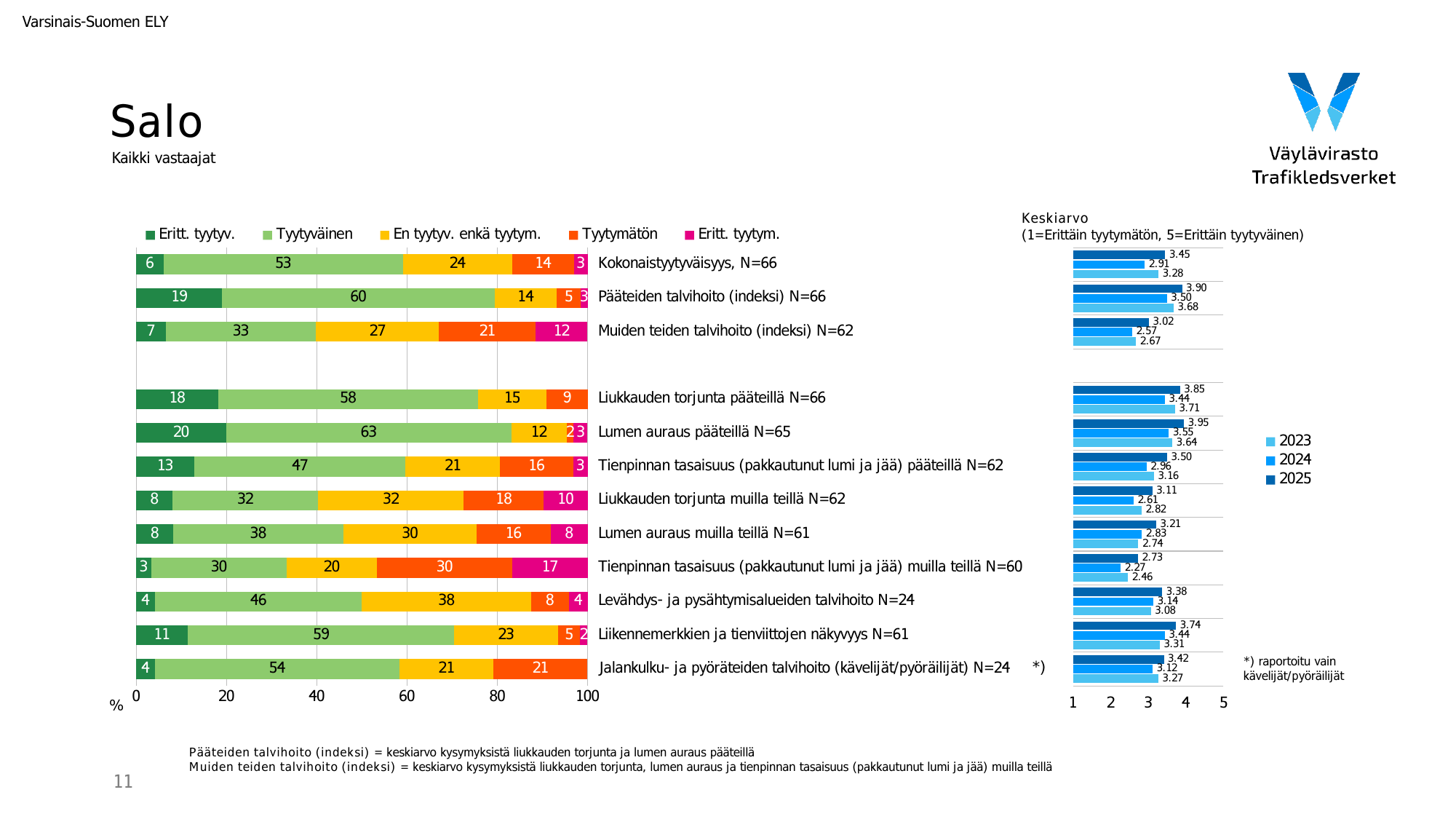

Varsinais-Suomen ELY
# Salo
Kaikki vastaajat
Keskiarvo
(1=Erittäin tyytymätön, 5=Erittäin tyytyväinen)

### Chart

| Category | Eritt. tyytyv. | Tyytyväinen | En tyytyv. enkä tyytym. | Tyytymätön | Eritt. tyytym. |
|---|---|---|---|---|---|
| Kokonaistyytyväisyys, N=66 | 6.060606 | 53.030303 | 24.242424 | 13.636364 | 3.030303 |
| Pääteiden talvihoito (indeksi) N=66 | 19.090909 | 60.3263405 | 13.7296035 | 5.3146854999999995 | 3.076923 |
| Muiden teiden talvihoito (indeksi) N=62 | 6.531523333333333 | 33.32099433333334 | 27.255420666666666 | 21.378459333333335 | 11.513602333333333 |
|  | None | None | None | None | None |
| Liukkauden torjunta pääteillä N=66 | 18.181818 | 57.575758 | 15.151515 | 9.090909 | None |
| Lumen auraus pääteillä N=65 | 20.0 | 63.076923 | 12.307692 | 1.538462 | 3.076923 |
| Tienpinnan tasaisuus (pakkautunut lumi ja jää) pääteillä N=62 | 12.903226 | 46.774194 | 20.967742 | 16.129032 | 3.225806 |
| Liukkauden torjunta muilla teillä N=62 | 8.064516 | 32.258065 | 32.258065 | 17.741935 | 9.677419 |
| Lumen auraus muilla teillä N=61 | 8.196721 | 37.704918 | 29.508197 | 16.393443 | 8.196721 |
| Tienpinnan tasaisuus (pakkautunut lumi ja jää) muilla teillä N=60 | 3.333333 | 30.0 | 20.0 | 30.0 | 16.666667 |
| Levähdys- ja pysähtymisalueiden talvihoito N=24 | 4.166667 | 45.833333 | 37.5 | 8.333333 | 4.166667 |
| Liikennemerkkien ja tienviittojen näkyvyys N=61 | 11.47541 | 59.016393 | 22.95082 | 4.918033 | 1.639344 |
| Jalankulku- ja pyöräteiden talvihoito (kävelijät/pyöräilijät) N=24 | 4.166667 | 54.166667 | 20.833333 | 20.833333 | None |

### Chart

| Category | 2025 | 2024 | 2023 |
|---|---|---|---|
*) raportoitu vain
kävelijät/pyöräilijät
*)
%
Pääteiden talvihoito (indeksi) = keskiarvo kysymyksistä liukkauden torjunta ja lumen auraus pääteillä
Muiden teiden talvihoito (indeksi) = keskiarvo kysymyksistä liukkauden torjunta, lumen auraus ja tienpinnan tasaisuus (pakkautunut lumi ja jää) muilla teillä

11